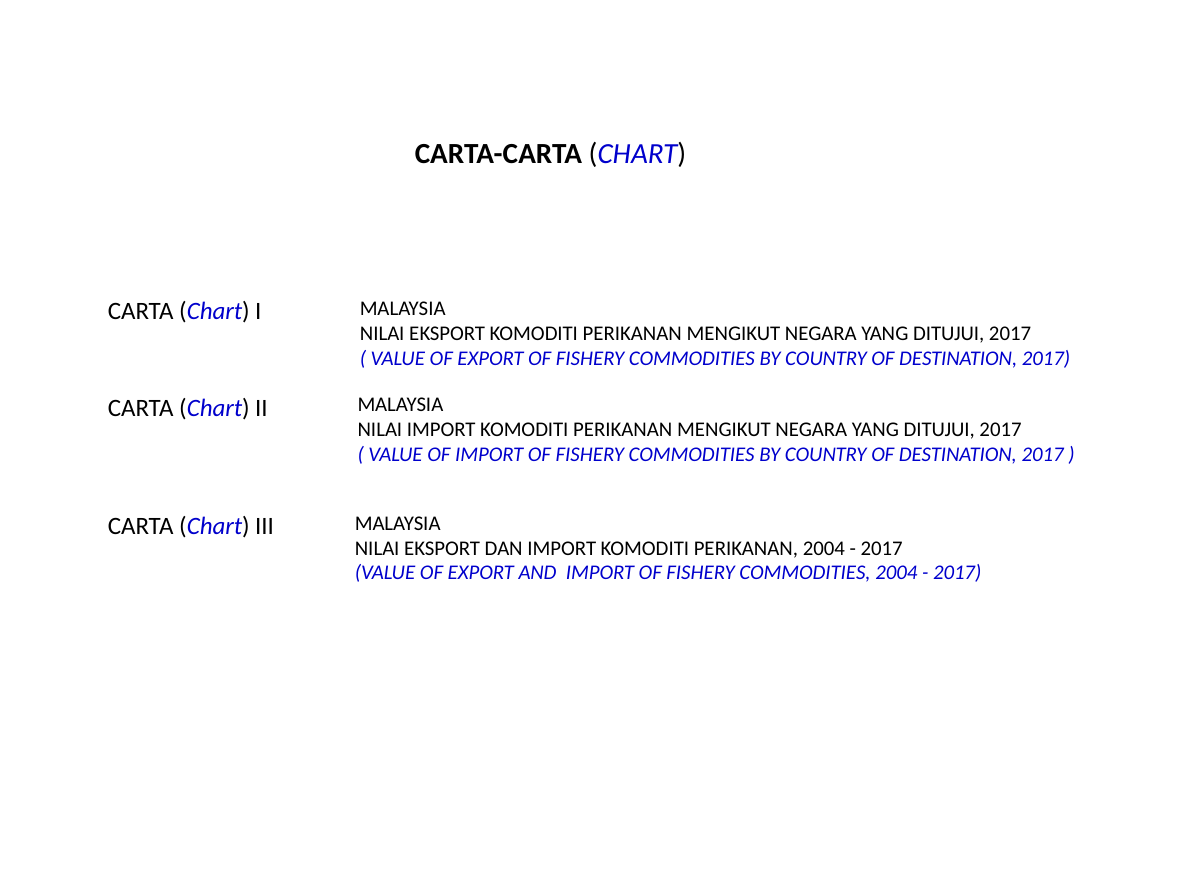

CARTA-CARTA (CHART)
CARTA (Chart) I
MALAYSIA
NILAI EKSPORT KOMODITI PERIKANAN MENGIKUT NEGARA YANG DITUJUI, 2017
( VALUE OF EXPORT OF FISHERY COMMODITIES BY COUNTRY OF DESTINATION, 2017)
CARTA (Chart) II
MALAYSIA
NILAI IMPORT KOMODITI PERIKANAN MENGIKUT NEGARA YANG DITUJUI, 2017
( VALUE OF IMPORT OF FISHERY COMMODITIES BY COUNTRY OF DESTINATION, 2017 )
CARTA (Chart) III
MALAYSIA
NILAI EKSPORT DAN IMPORT KOMODITI PERIKANAN, 2004 - 2017
(VALUE OF EXPORT AND  IMPORT OF FISHERY COMMODITIES, 2004 - 2017)